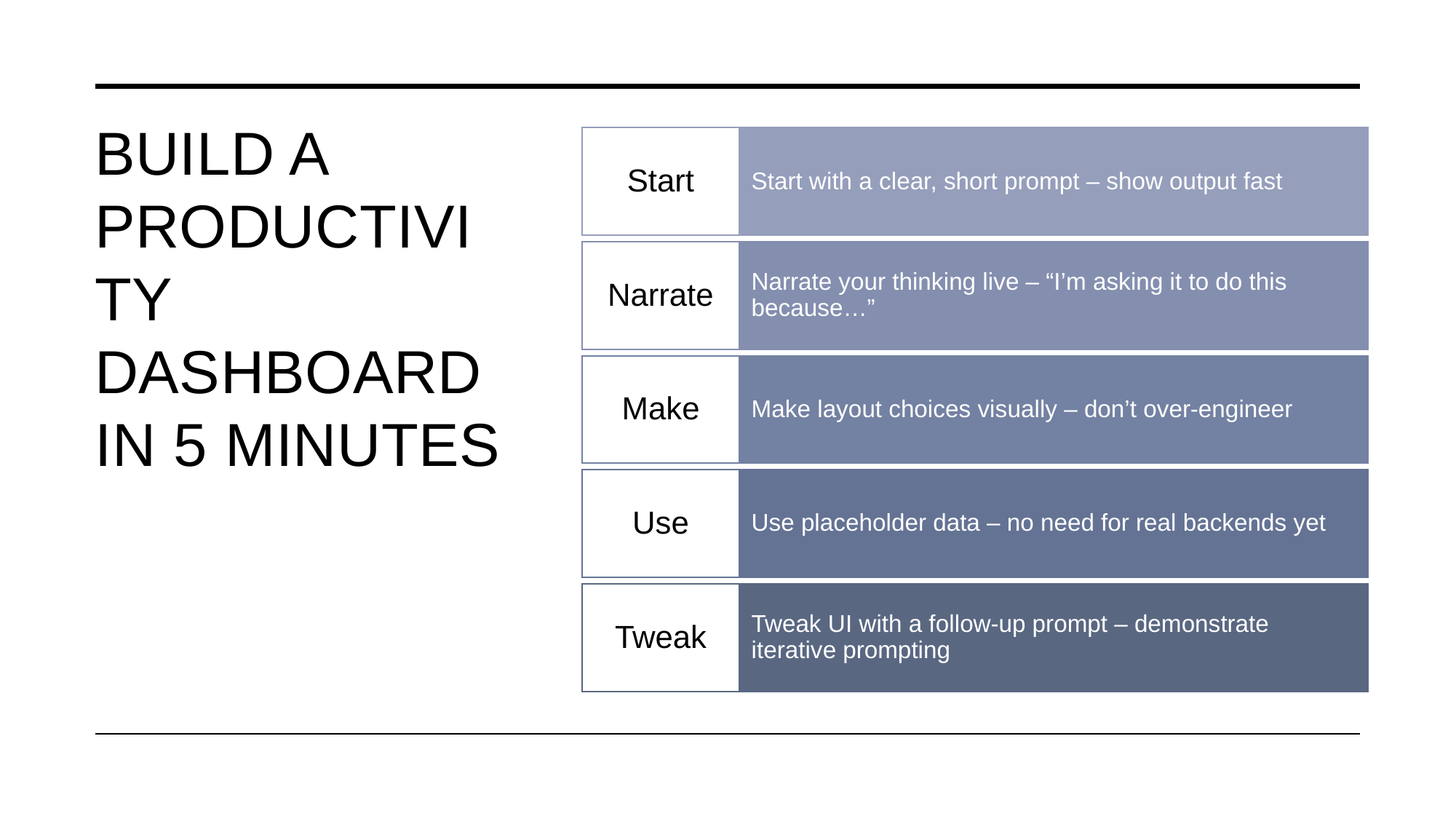

# Build a Productivity Dashboard in 5 Minutes
Start with a clear, short prompt – show output fast
Start
Narrate your thinking live – “I’m asking it to do this because…”
Narrate
Make layout choices visually – don’t over-engineer
Make
Use placeholder data – no need for real backends yet
Use
Tweak UI with a follow-up prompt – demonstrate iterative prompting
Tweak